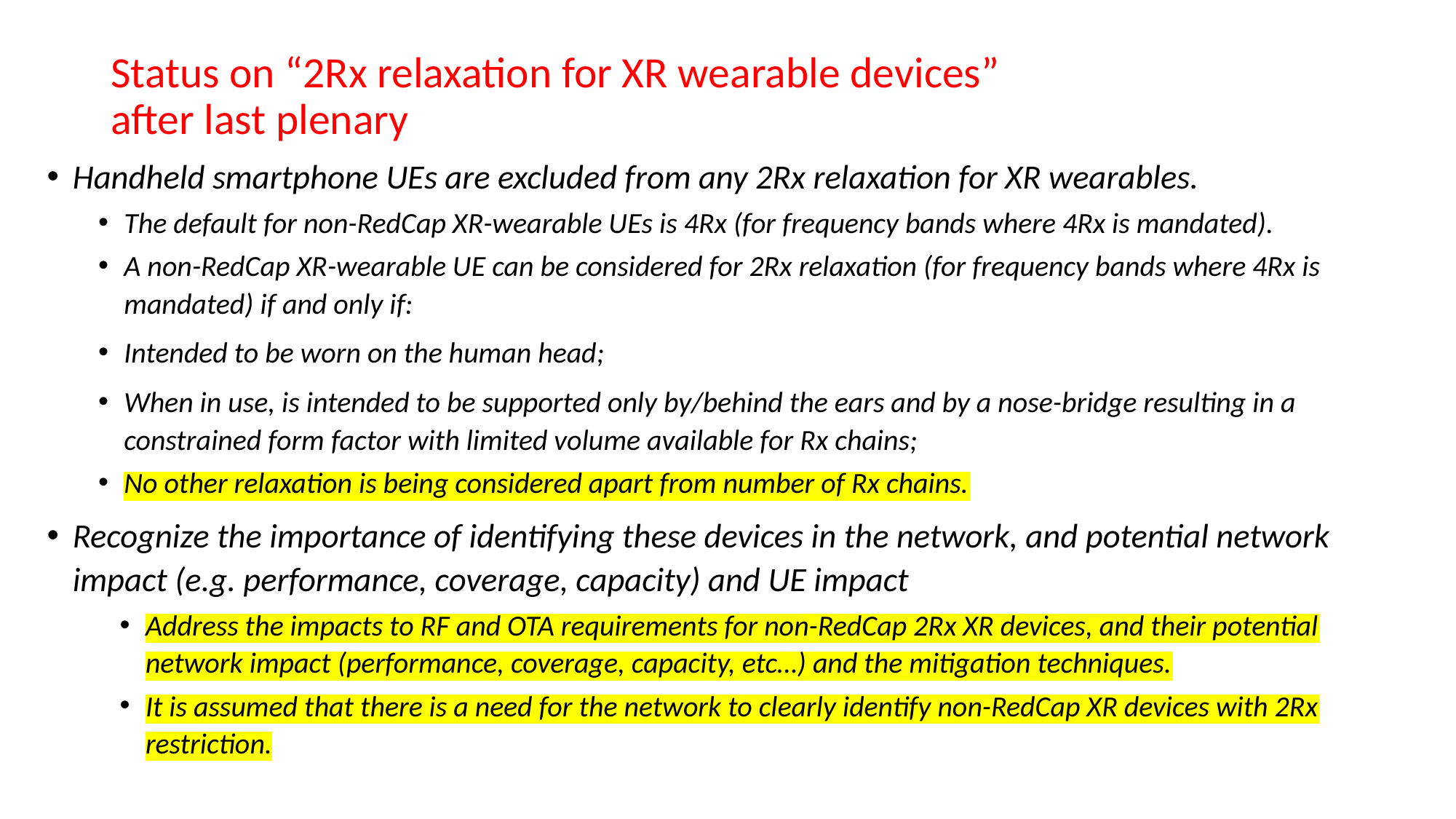

# Status on “2Rx relaxation for XR wearable devices” after last plenary
Handheld smartphone UEs are excluded from any 2Rx relaxation for XR wearables.
The default for non-RedCap XR-wearable UEs is 4Rx (for frequency bands where 4Rx is mandated).
A non-RedCap XR-wearable UE can be considered for 2Rx relaxation (for frequency bands where 4Rx is mandated) if and only if:
Intended to be worn on the human head;
When in use, is intended to be supported only by/behind the ears and by a nose-bridge resulting in a constrained form factor with limited volume available for Rx chains;
No other relaxation is being considered apart from number of Rx chains.
Recognize the importance of identifying these devices in the network, and potential network impact (e.g. performance, coverage, capacity) and UE impact
Address the impacts to RF and OTA requirements for non-RedCap 2Rx XR devices, and their potential network impact (performance, coverage, capacity, etc…) and the mitigation techniques.
It is assumed that there is a need for the network to clearly identify non-RedCap XR devices with 2Rx restriction.